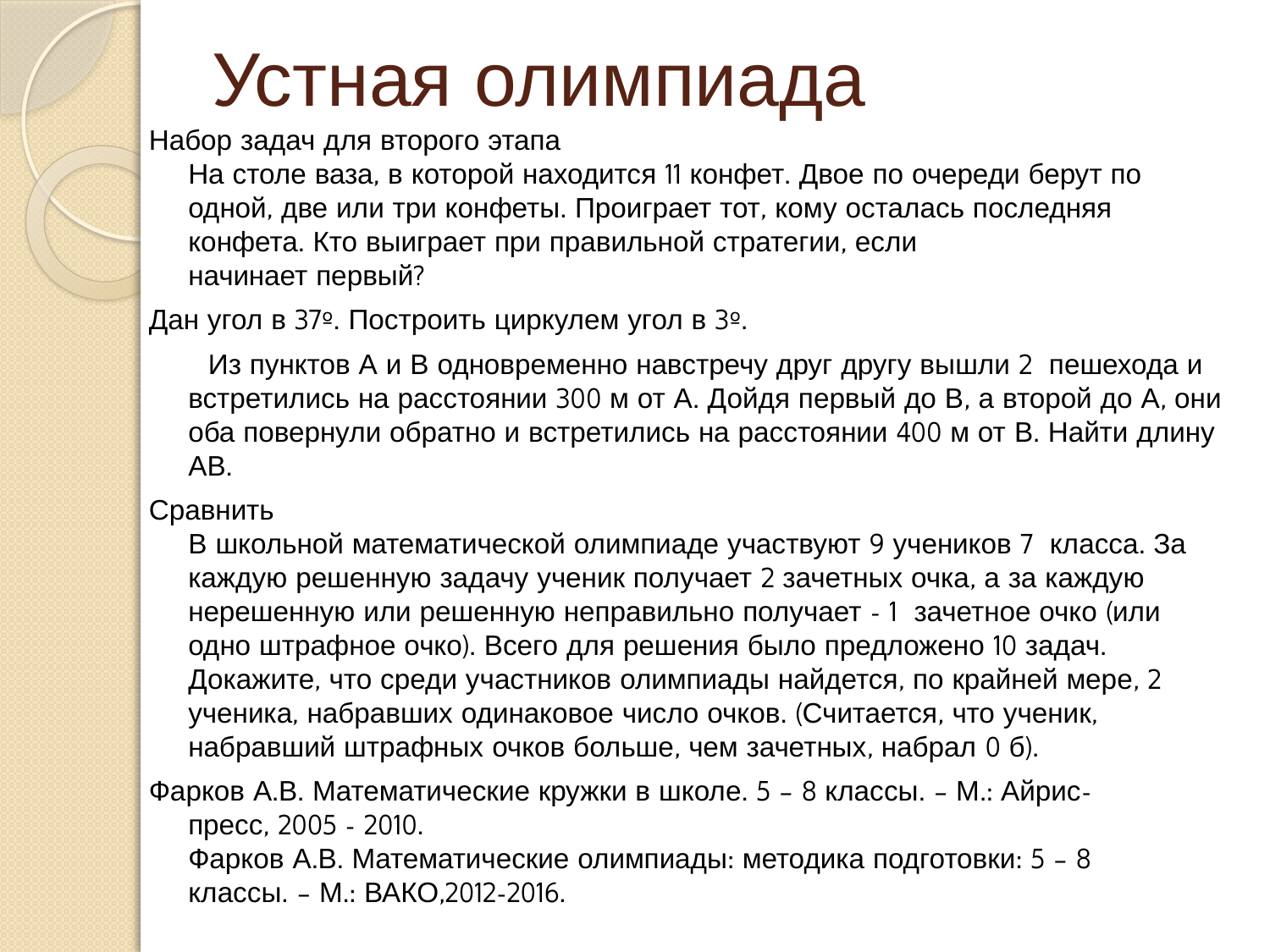

# Устная олимпиада
Набор задач для второго этапа
На столе ваза, в которой находится 11 конфет. Двое по очереди берут по одной, две или три конфеты. Проиграет тот, кому осталась последняя конфета. Кто выиграет при правильной стратегии, если
начинает первый?
Дан угол в 37º. Построить циркулем угол в 3º.
       Из пунктов А и В одновременно навстречу друг другу вышли 2  пешехода и встретились на расстоянии 300 м от А. Дойдя первый до В, а второй до А, они оба повернули обратно и встретились на расстоянии 400 м от В. Найти длину АВ.
Сравнить
В школьной математической олимпиаде участвуют 9 учеников 7  класса. За каждую решенную задачу ученик получает 2 зачетных очка, а за каждую нерешенную или решенную неправильно получает - 1  зачетное очко (или одно штрафное очко). Всего для решения было предложено 10 задач. Докажите, что среди участников олимпиады найдется, по крайней мере, 2 ученика, набравших одинаковое число очков. (Считается, что ученик, набравший штрафных очков больше, чем зачетных, набрал 0 б).
Фарков А.В. Математические кружки в школе. 5 – 8 классы. – М.: Айрис-
пресс, 2005 - 2010.
Фарков А.В. Математические олимпиады: методика подготовки: 5 – 8 
классы. – М.: ВАКО,2012-2016.